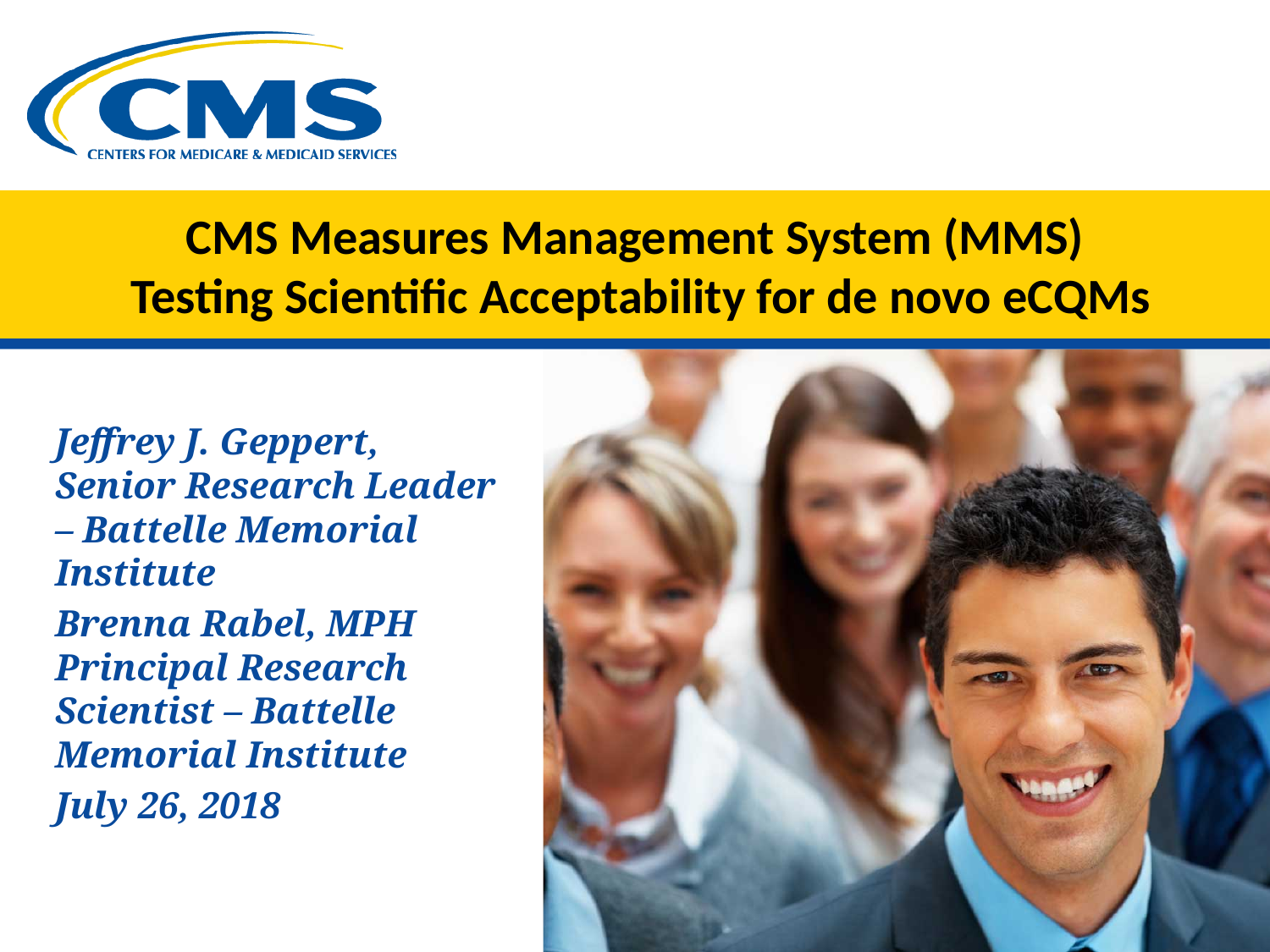

# CMS Measures Management System (MMS) Testing Scientific Acceptability for de novo eCQMs
Jeffrey J. Geppert, Senior Research Leader – Battelle Memorial Institute
Brenna Rabel, MPH Principal Research Scientist – Battelle Memorial Institute
July 26, 2018